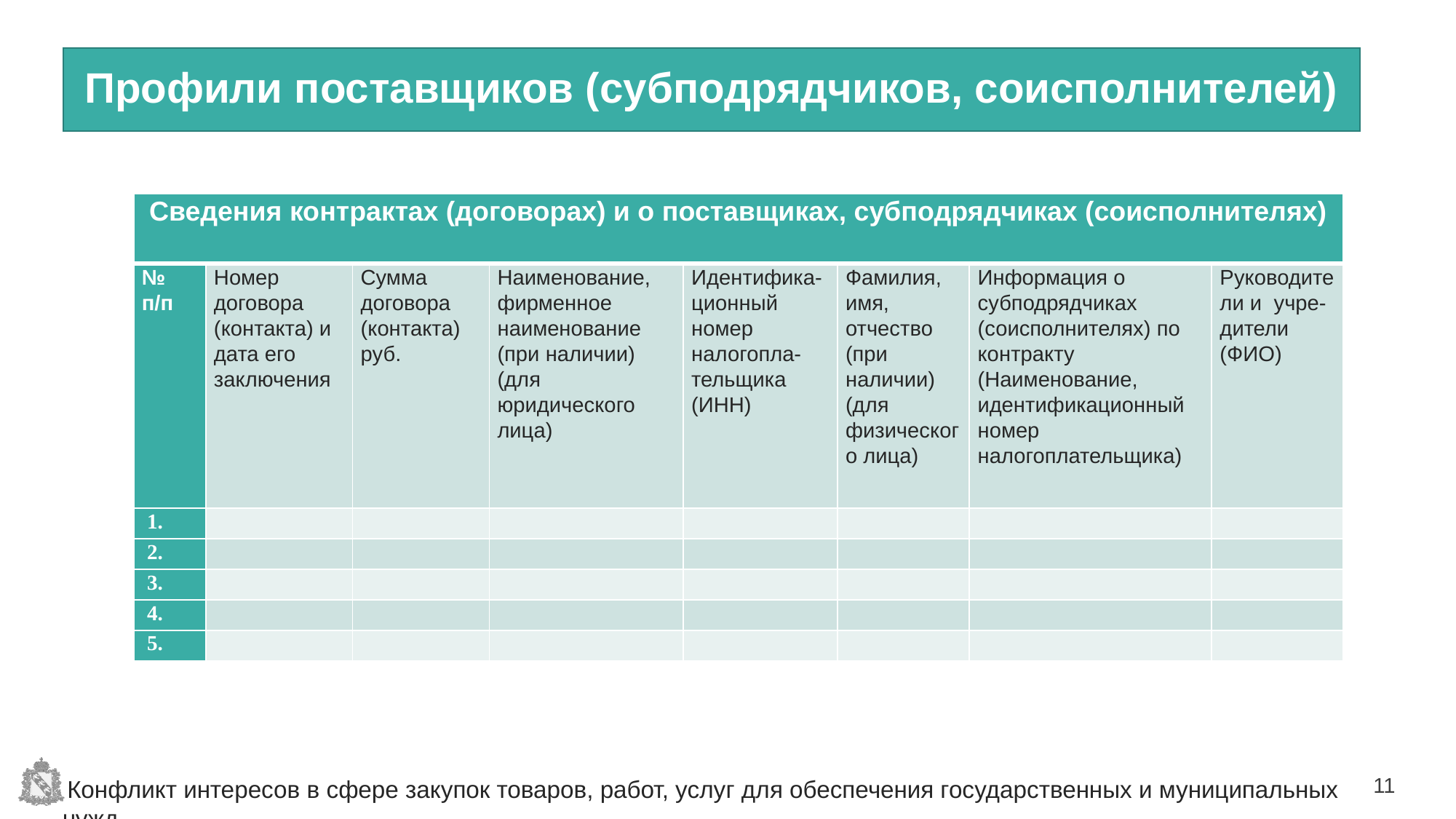

# Профили поставщиков (субподрядчиков, соисполнителей)
| Сведения контрактах (договорах) и о поставщиках, субподрядчиках (соисполнителях) |  |  |  |  |  |  |  |
| --- | --- | --- | --- | --- | --- | --- | --- |
| № п/п | Номер договора (контакта) и дата его заключения | Сумма договора (контакта) руб. | Наименование, фирменное наименование (при наличии) (для юридического лица) | Идентифика-ционный номер налогопла-тельщика (ИНН) | Фамилия, имя, отчество (при наличии) (для физического лица) | Информация о субподрядчиках (соисполнителях) по контракту (Наименование, идентификационный номер налогоплательщика) | Руководители и учре-дители (ФИО) |
| 1. |  |  |  |  |  |  |  |
| 2. |  |  |  |  |  |  |  |
| 3. |  |  |  |  |  |  |  |
| 4. |  |  |  |  |  |  |  |
| 5. |  |  |  |  |  |  |  |